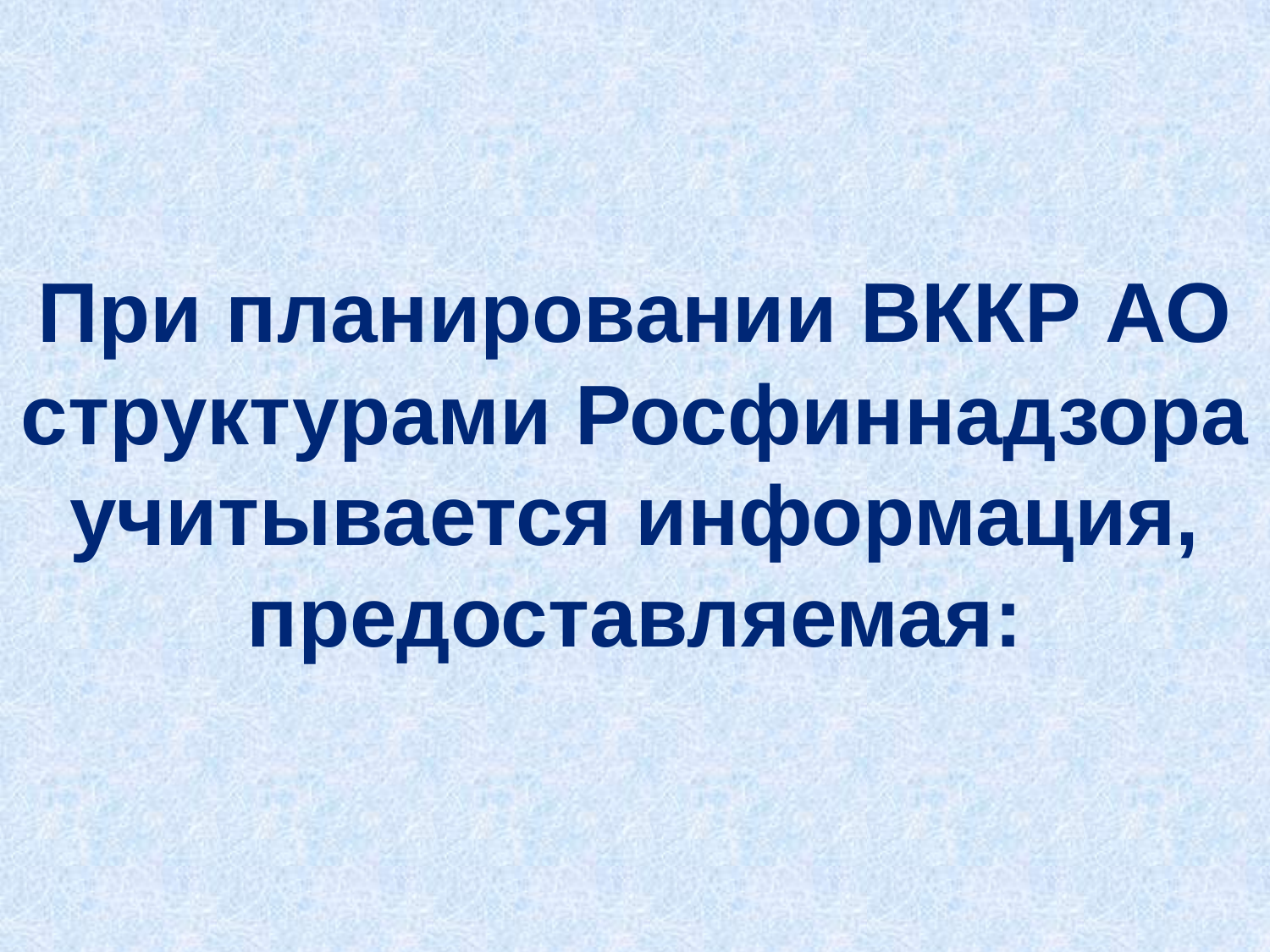

# При планировании ВККР АО структурами Росфиннадзора учитывается информация, предоставляемая: